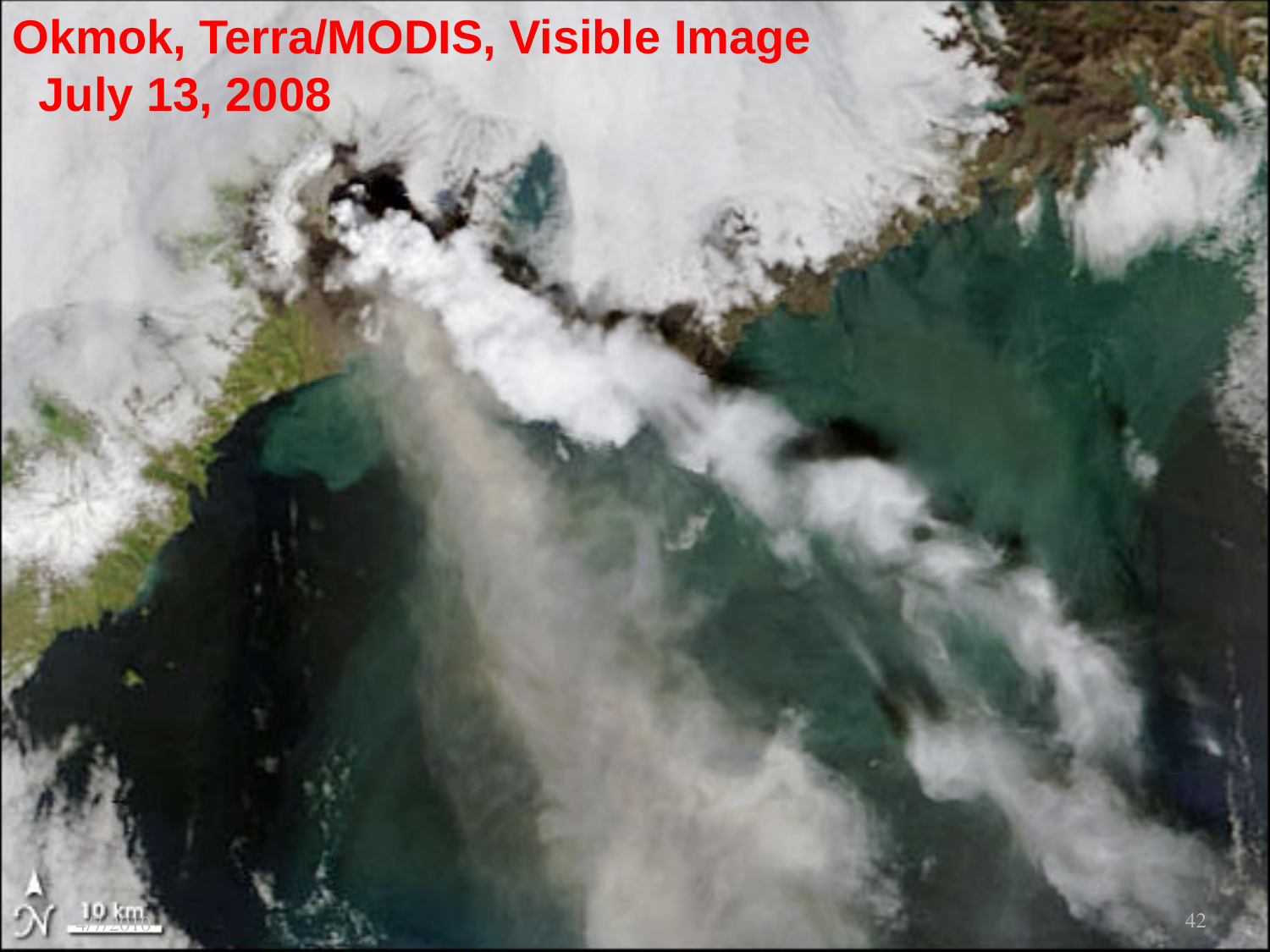

# Okmok, Terra/MODIS, Visible Image July 13, 2008
4/7/2010
42